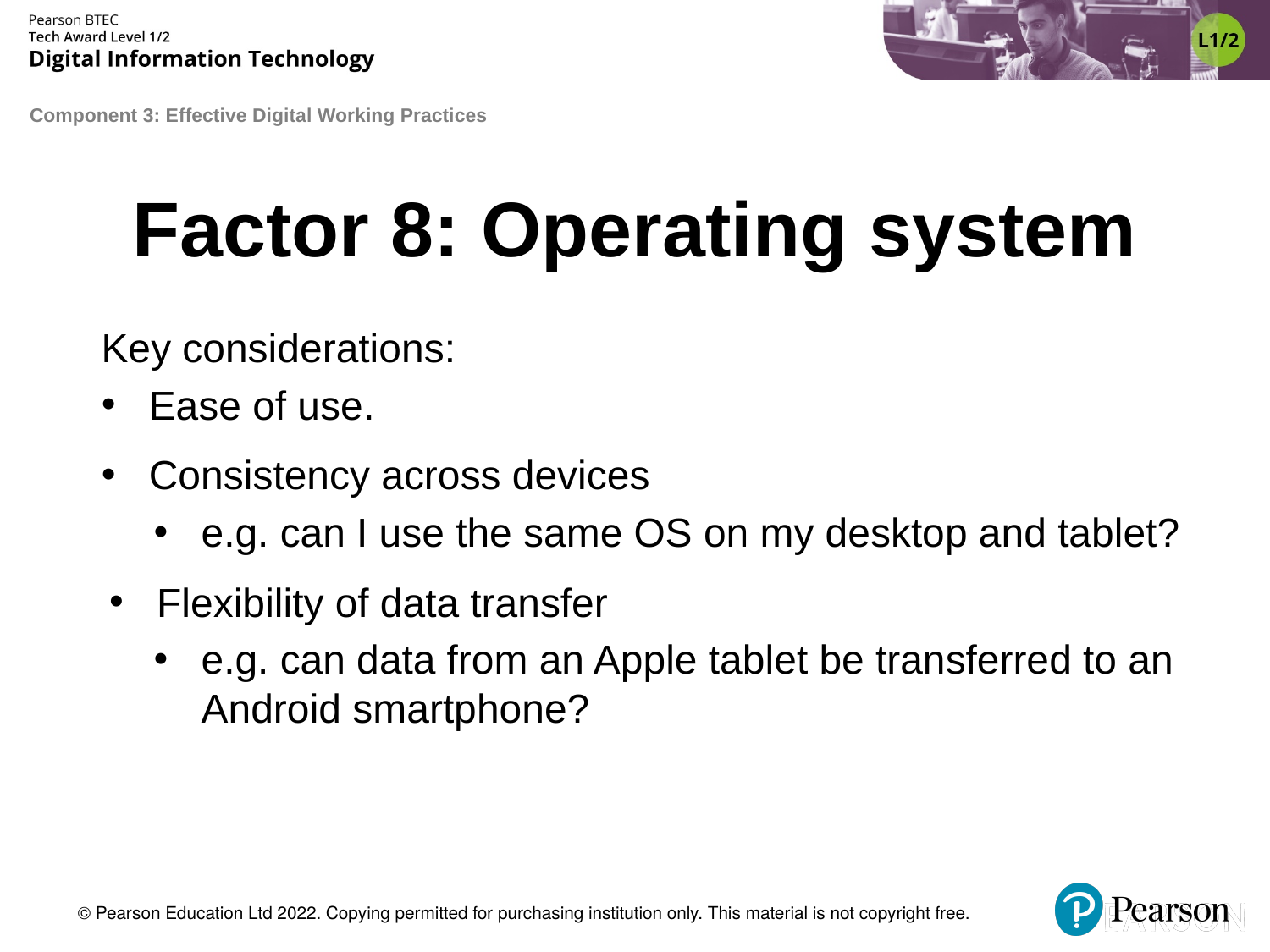

# Factor 8: Operating system
Key considerations:
Ease of use.
Consistency across devices
e.g. can I use the same OS on my desktop and tablet?
Flexibility of data transfer
e.g. can data from an Apple tablet be transferred to an Android smartphone?
© Pearson Education Ltd 2022. Copying permitted for purchasing institution only. This material is not copyright free.